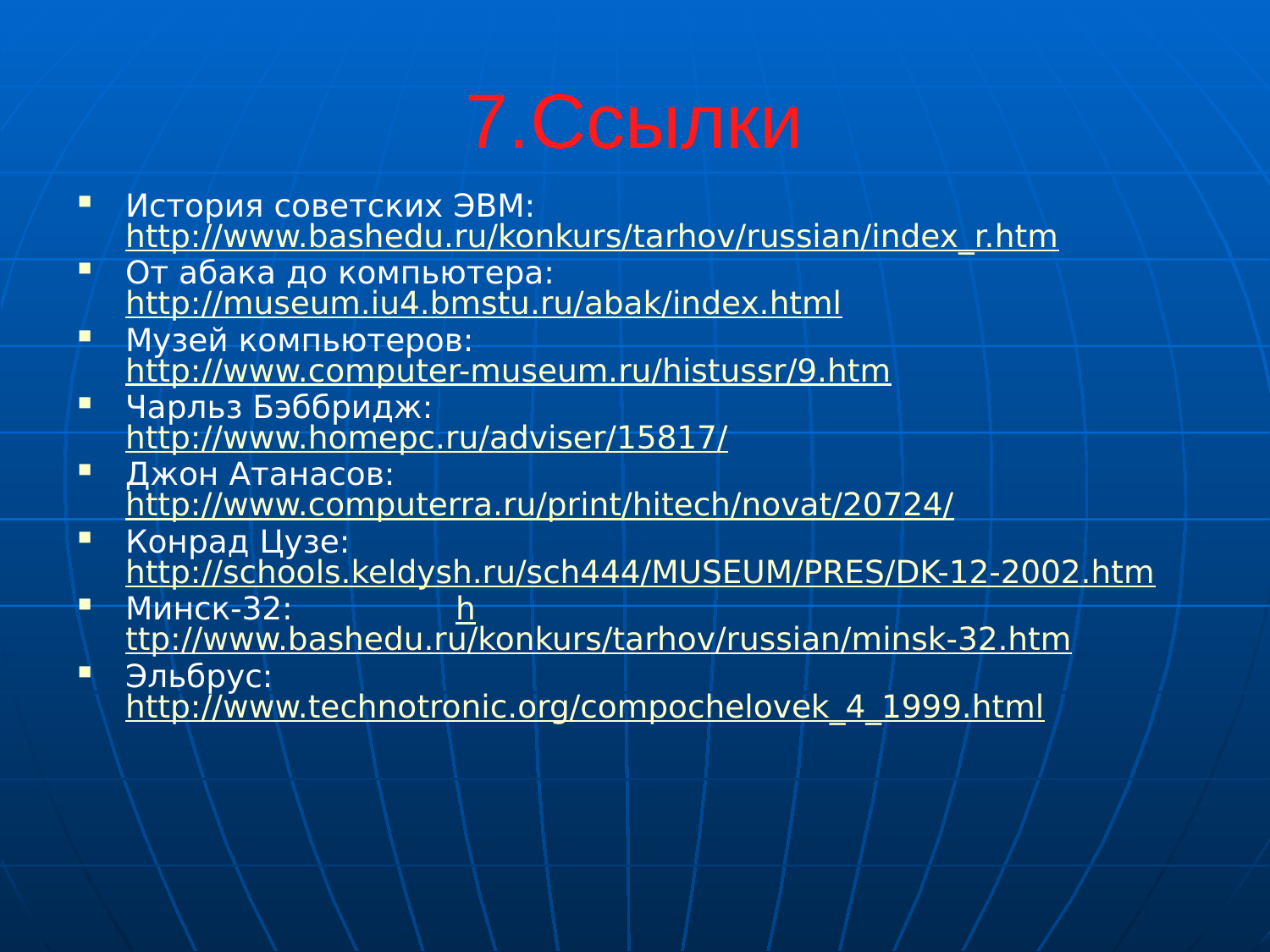

# 7.Ссылки
История советских ЭВМ: http://www.bashedu.ru/konkurs/tarhov/russian/index_r.htm
От абака до компьютера: http://museum.iu4.bmstu.ru/abak/index.html
Музей компьютеров:                                                       http://www.computer-museum.ru/histussr/9.htm
Чарльз Бэббридж:                                    http://www.homepc.ru/adviser/15817/
Джон Атанасов: http://www.computerra.ru/print/hitech/novat/20724/
Конрад Цузе:              http://schools.keldysh.ru/sch444/MUSEUM/PRES/DK-12-2002.htm
Минск-32:                http://www.bashedu.ru/konkurs/tarhov/russian/minsk-32.htm
Эльбрус:                http://www.technotronic.org/compochelovek_4_1999.html